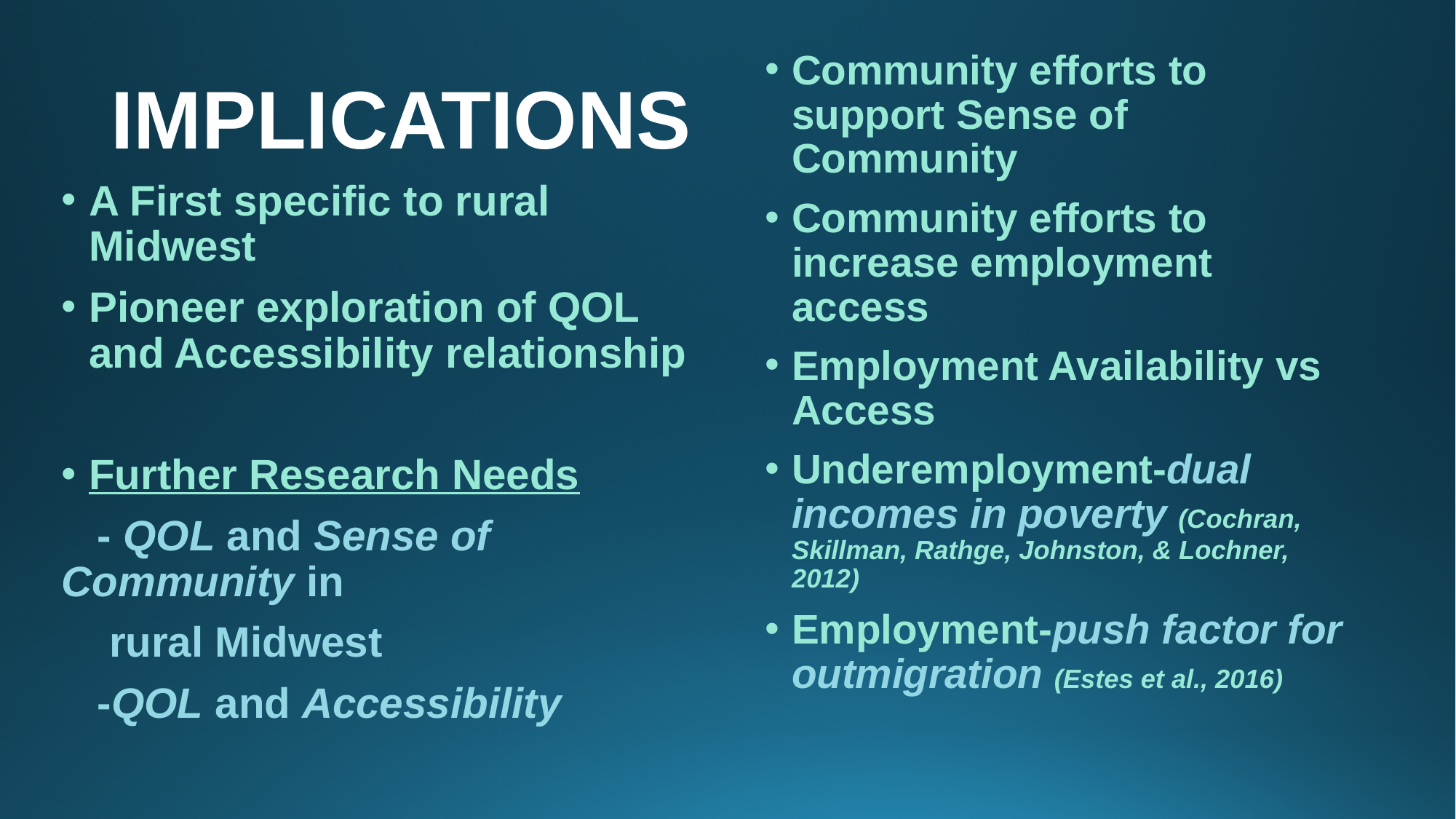

# IMPLICATIONS
Community efforts to support Sense of Community
Community efforts to increase employment access
Employment Availability vs Access
Underemployment-dual incomes in poverty (Cochran, Skillman, Rathge, Johnston, & Lochner, 2012)
Employment-push factor for outmigration (Estes et al., 2016)

A First specific to rural Midwest
Pioneer exploration of QOL and Accessibility relationship

Further Research Needs
   - QOL and Sense of Community in
    rural Midwest
   -QOL and Accessibility